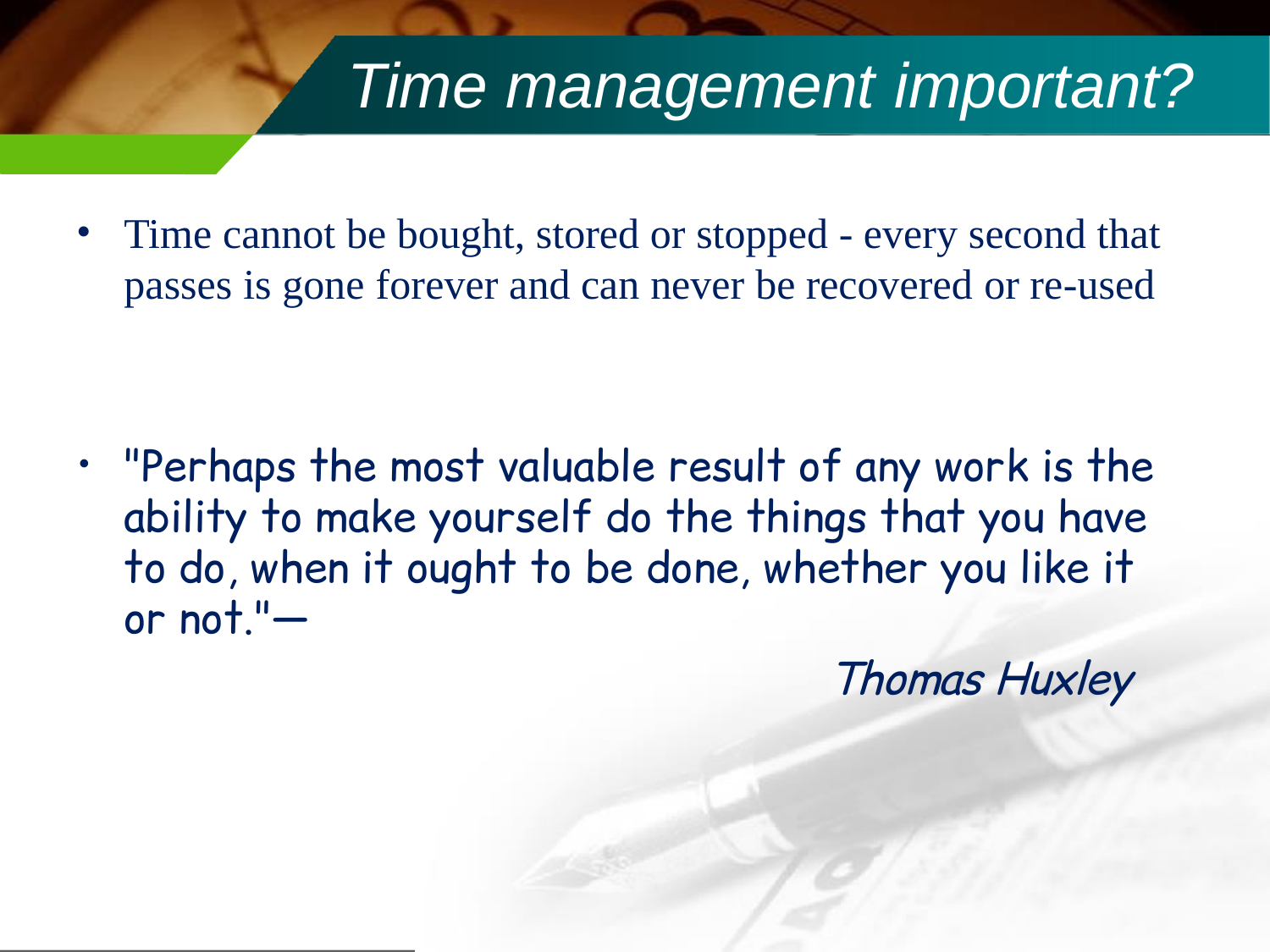

# Time management important?

Time cannot be bought, stored or stopped - every second that
passes is gone forever and can never be recovered or re-used

"Perhaps the most valuable result of any work is the ability to make yourself do the things that you have to do, when it ought to be done, whether you like it or not."—
Thomas Huxley